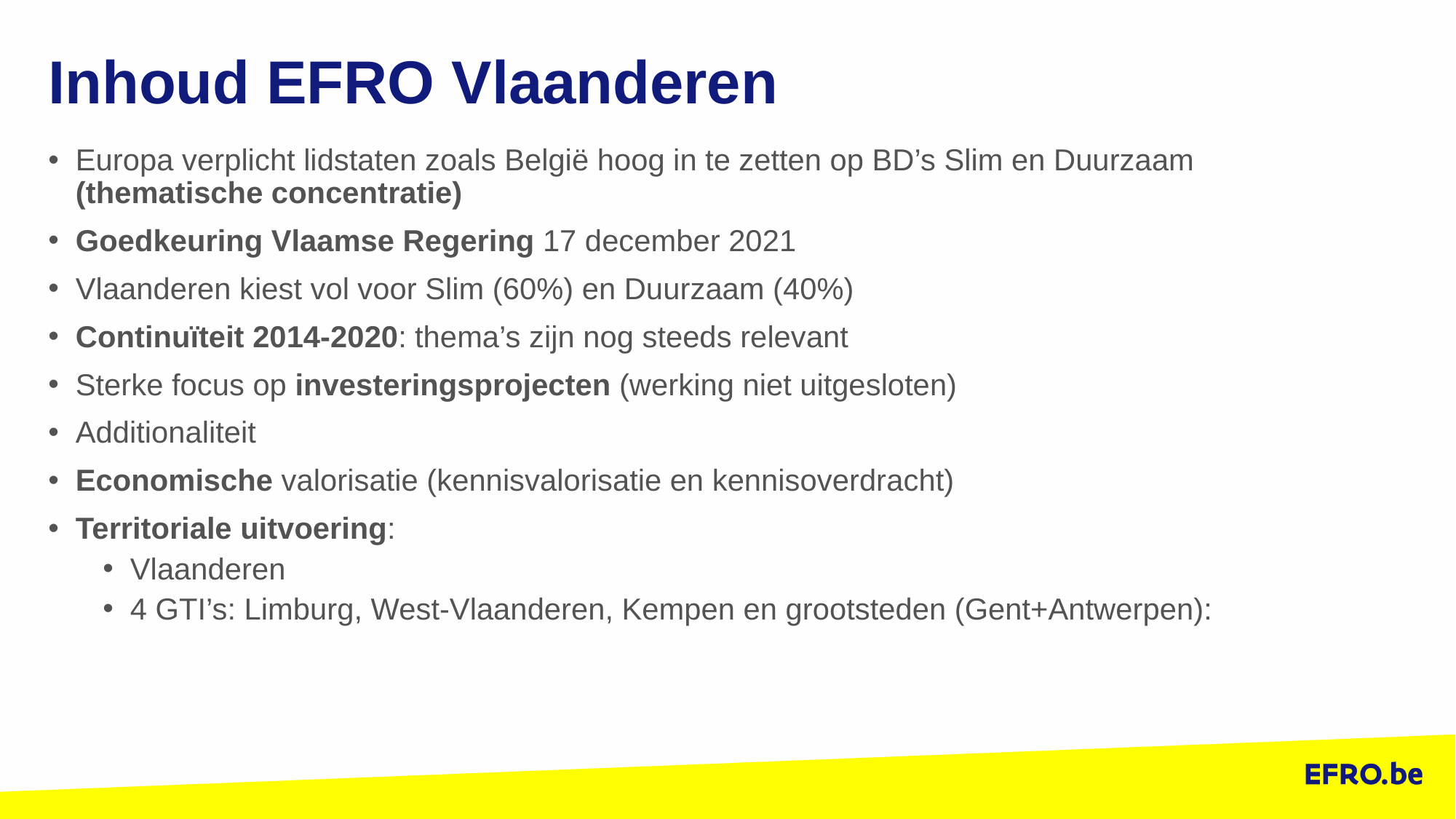

# Inhoud EFRO Vlaanderen
Europa verplicht lidstaten zoals België hoog in te zetten op BD’s Slim en Duurzaam (thematische concentratie)
Goedkeuring Vlaamse Regering 17 december 2021
Vlaanderen kiest vol voor Slim (60%) en Duurzaam (40%)
Continuïteit 2014-2020: thema’s zijn nog steeds relevant
Sterke focus op investeringsprojecten (werking niet uitgesloten)
Additionaliteit
Economische valorisatie (kennisvalorisatie en kennisoverdracht)
Territoriale uitvoering:
Vlaanderen
4 GTI’s: Limburg, West-Vlaanderen, Kempen en grootsteden (Gent+Antwerpen):